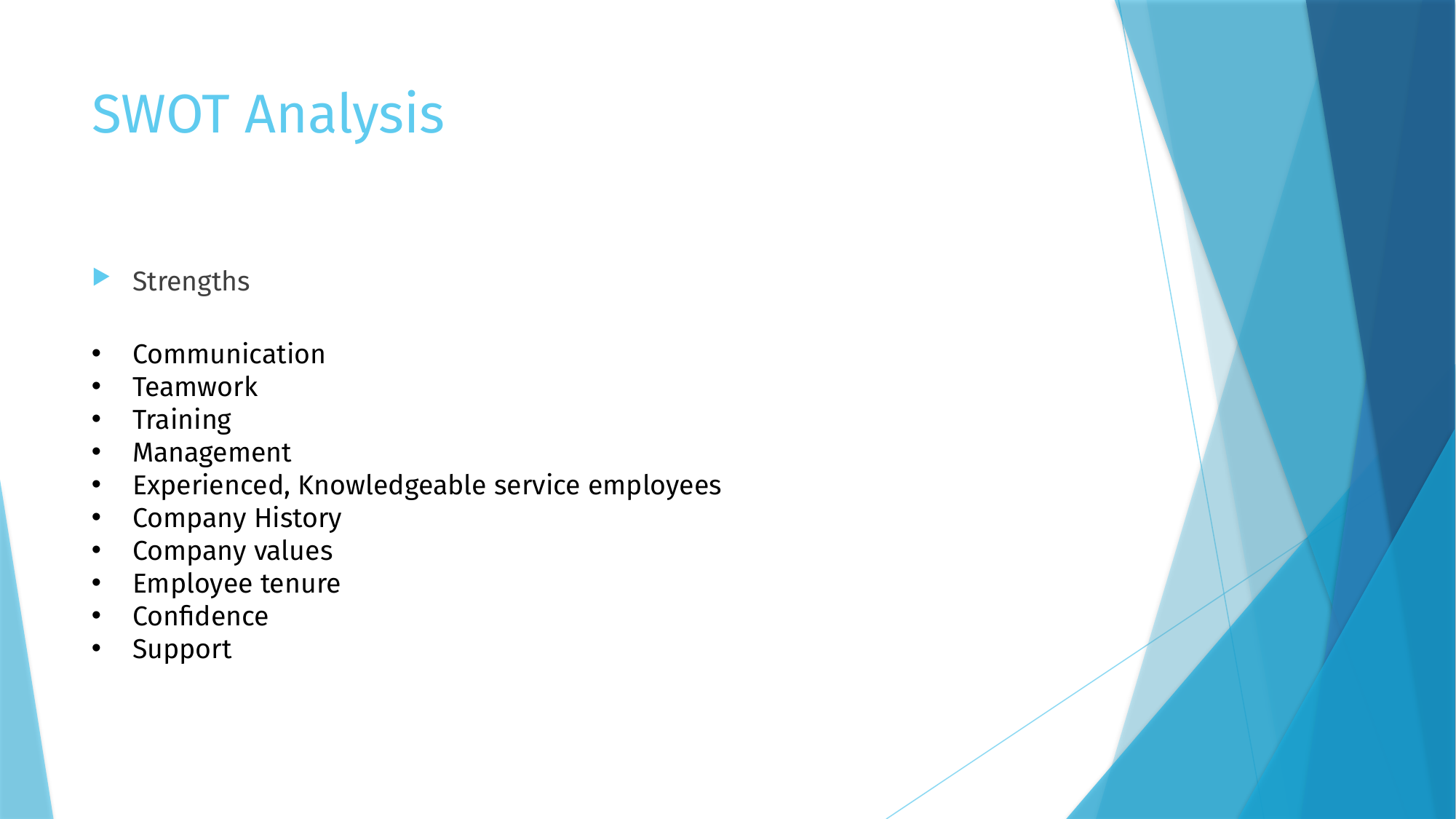

# SWOT Analysis
Strengths
Communication
Teamwork
Training
Management
Experienced, Knowledgeable service employees
Company History
Company values
Employee tenure
Confidence
Support